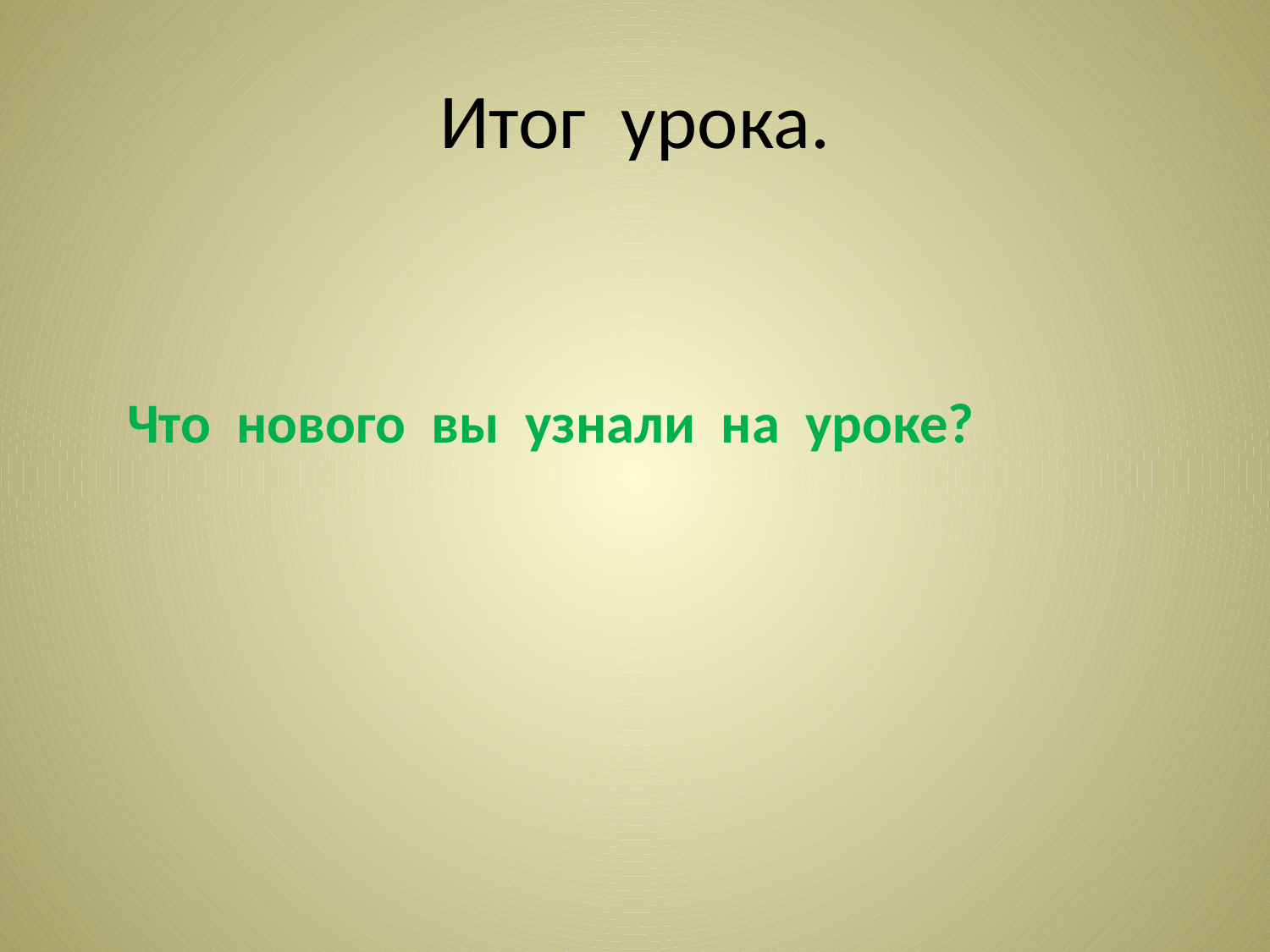

# Итог  урока.

    Что  нового  вы  узнали  на  уроке?